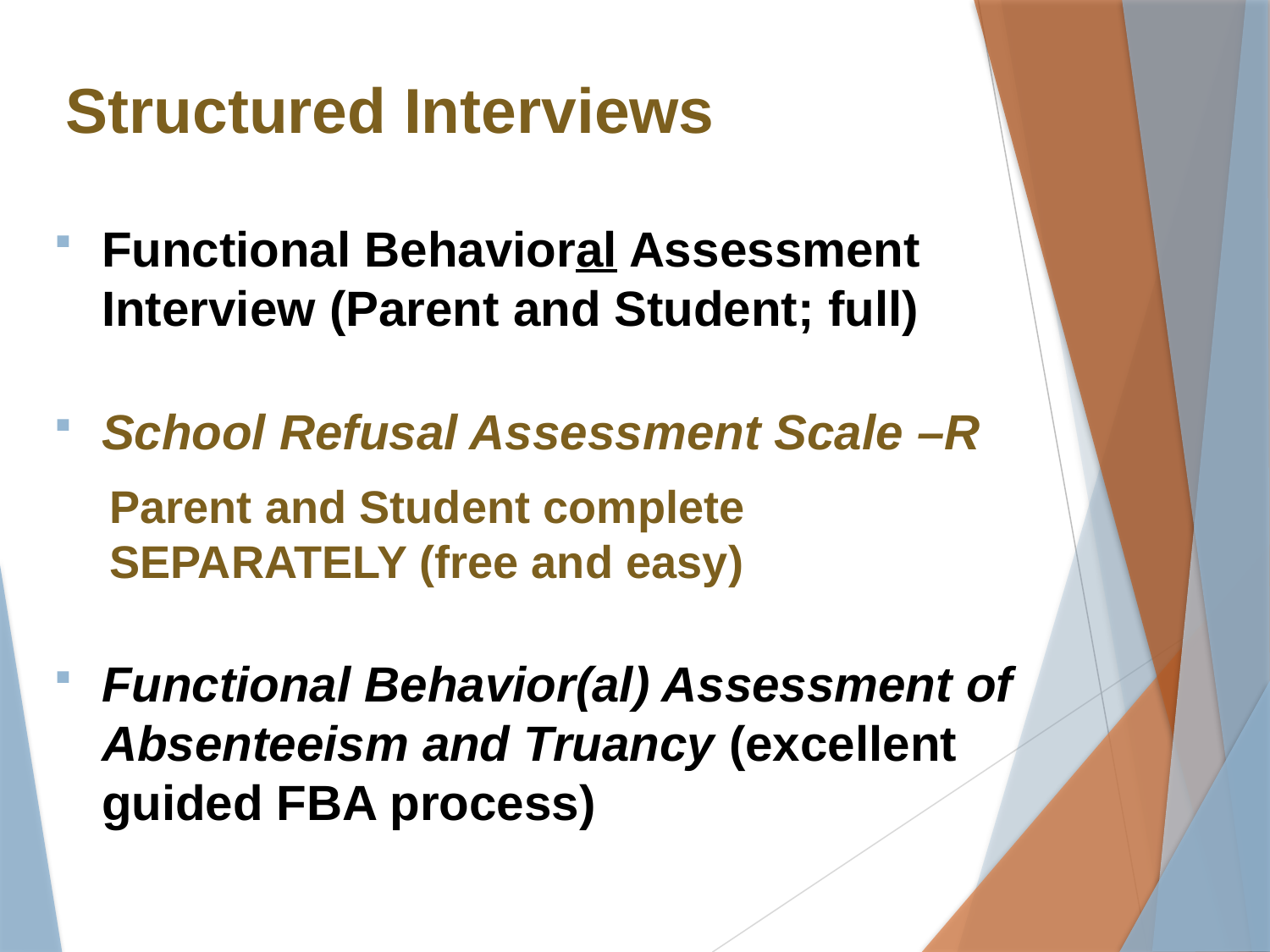

# Structured Interviews
Functional Behavioral Assessment Interview (Parent and Student; full)

School Refusal Assessment Scale –R
Parent and Student complete SEPARATELY (free and easy)

Functional Behavior(al) Assessment of Absenteeism and Truancy (excellent guided FBA process)